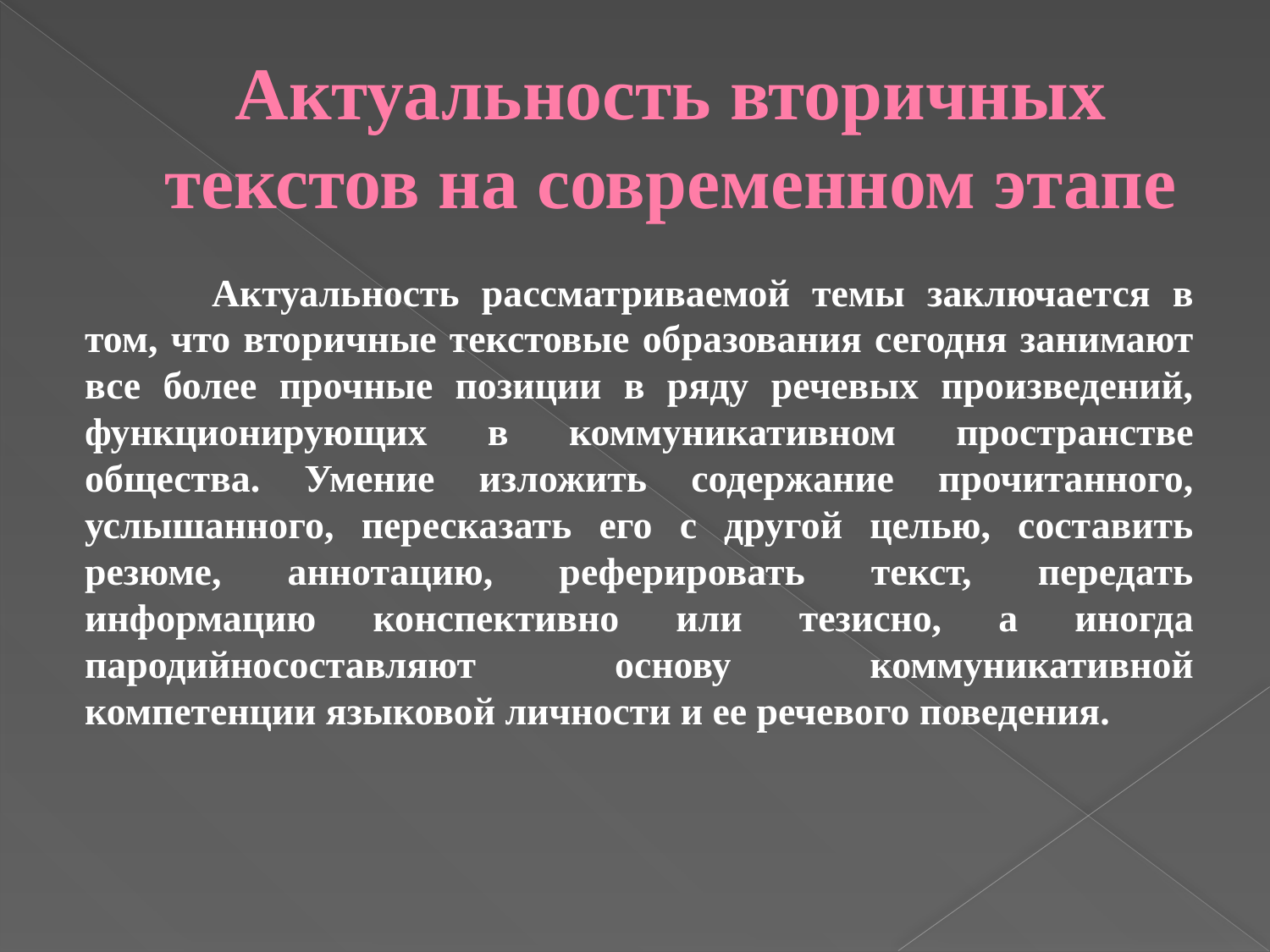

# Актуальность вторичных текстов на современном этапе
	Актуальность рассматриваемой темы заключается в том, что вторичные текстовые образования сегодня занимают все более прочные позиции в ряду речевых произведений, функционирующих в коммуникативном пространстве общества. Умение изложить содержание прочитанного, услышанного, пересказать его с другой целью, составить резюме, аннотацию, реферировать текст, передать информацию конспективно или тезисно, а иногда пародийносоставляют основу коммуникативной компетенции языковой личности и ее речевого поведения.